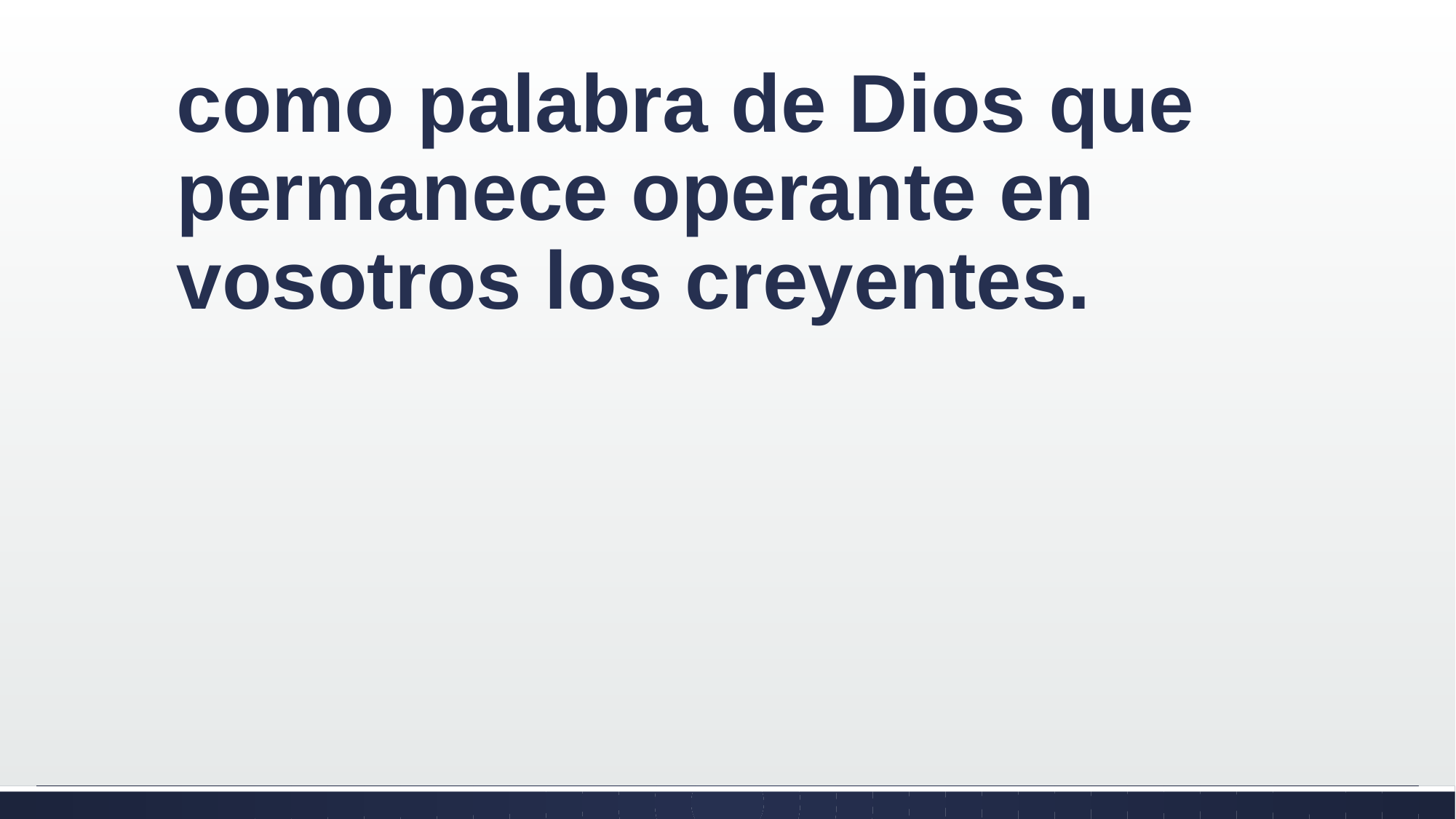

#
como palabra de Dios que permanece operante en vosotros los creyentes.